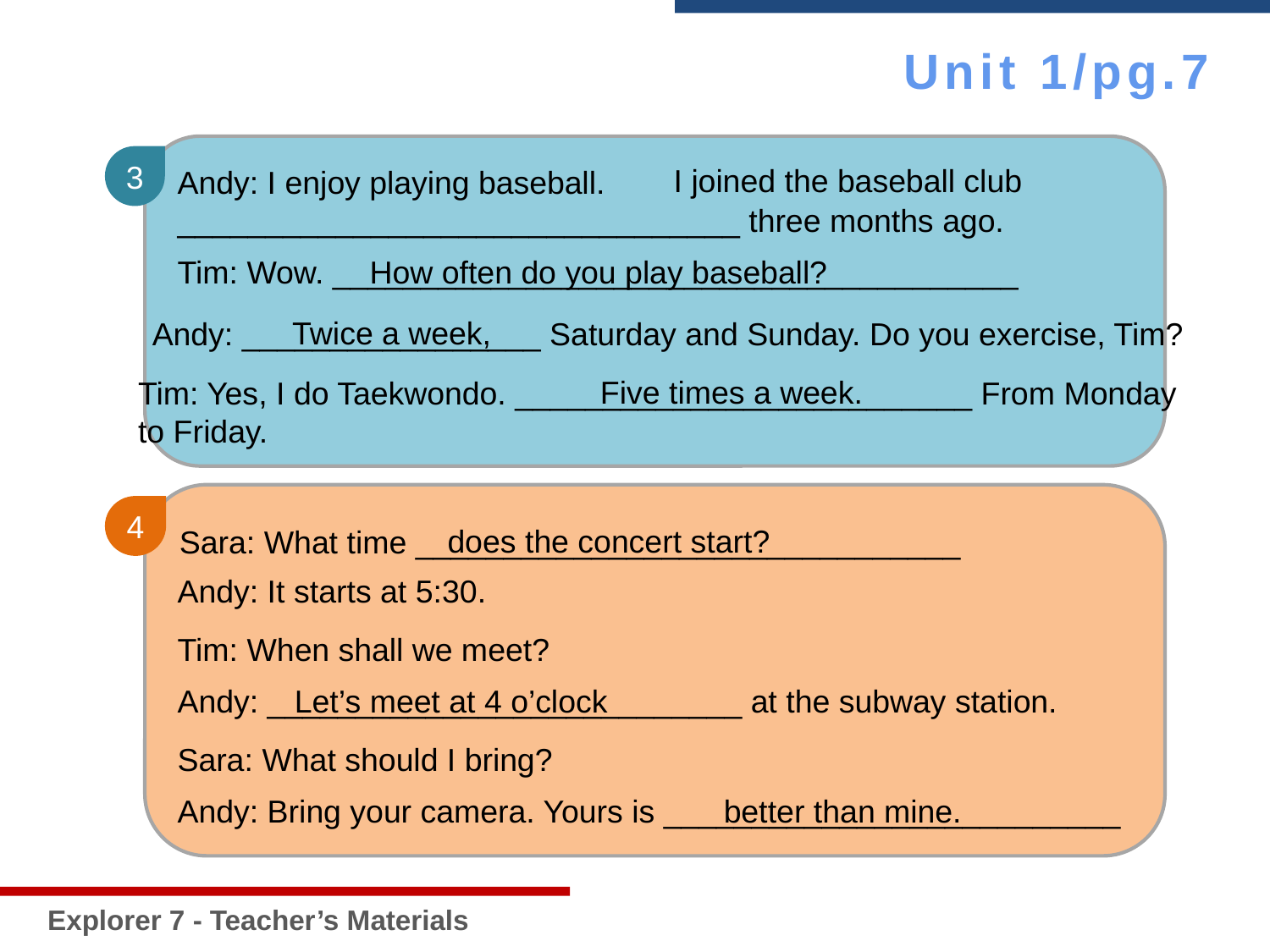

Unit 1/pg.7
Explorer 7 - Teacher’s Materials

3
I joined the baseball club
Andy: I enjoy playing baseball. ________________________________ three months ago.
Tim: Wow. _______________________________________
How often do you play baseball?
Twice a week,
Andy: _________________ Saturday and Sunday. Do you exercise, Tim?
Five times a week.
Tim: Yes, I do Taekwondo. __________________________ From Monday
to Friday.

4
does the concert start?
Sara: What time _______________________________
Andy: It starts at 5:30.
Tim: When shall we meet?
Andy: ___________________________ at the subway station.
Let’s meet at 4 o’clock
Sara: What should I bring?
Andy: Bring your camera. Yours is __________________________
better than mine.